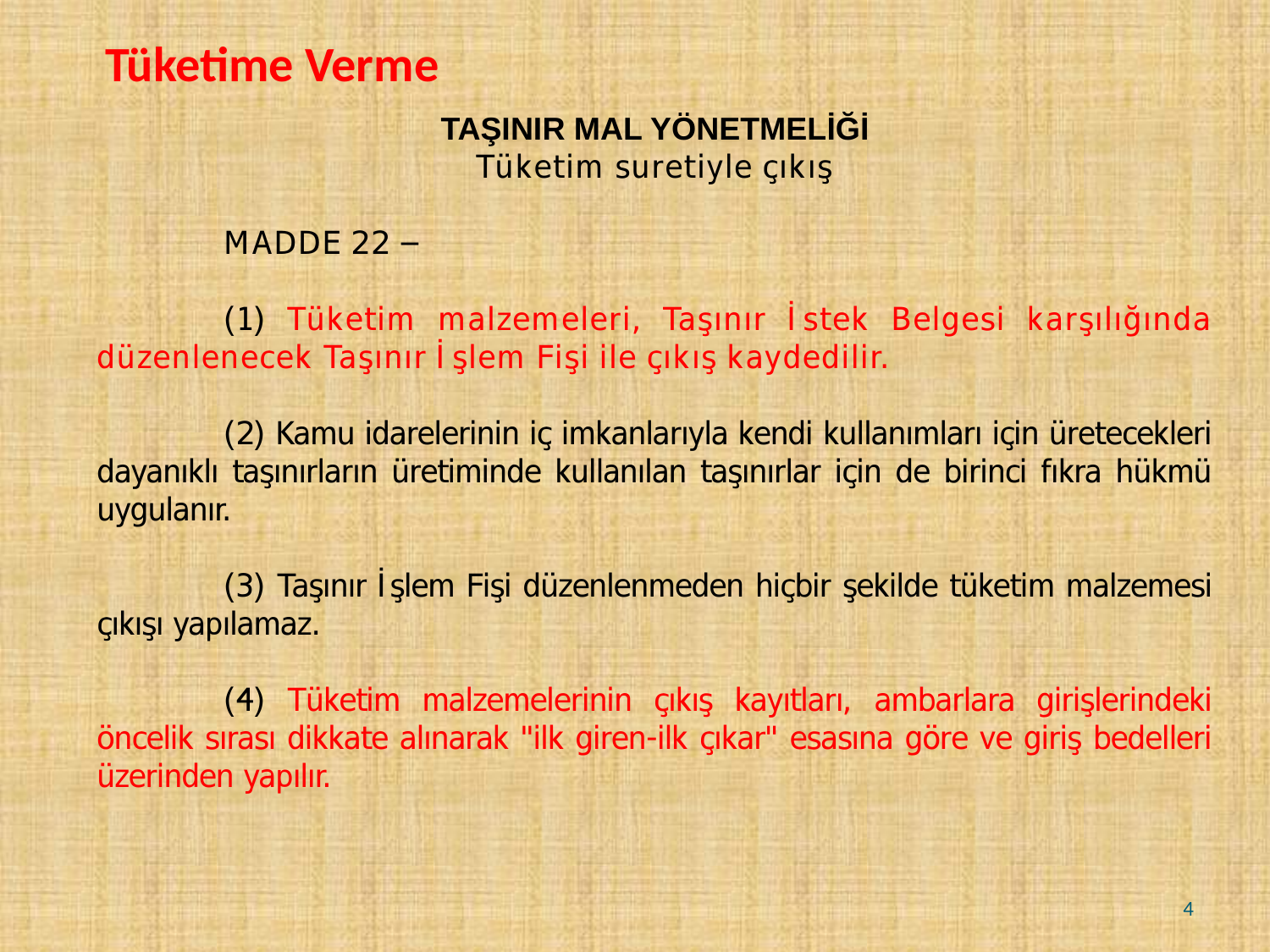

Tüketime Verme
TAŞINIR MAL YÖNETMELİĞİ
Tüketim suretiyle çıkış

	MADDE 22 –

	(1) Tüketim malzemeleri, Taşınır İstek Belgesi karşılığında düzenlenecek Taşınır İşlem Fişi ile çıkış kaydedilir.

	(2) Kamu idarelerinin iç imkanlarıyla kendi kullanımları için üretecekleri dayanıklı taşınırların üretiminde kullanılan taşınırlar için de birinci fıkra hükmü uygulanır.

	(3) Taşınır İşlem Fişi düzenlenmeden hiçbir şekilde tüketim malzemesi çıkışı yapılamaz.

	(4) Tüketim malzemelerinin çıkış kayıtları, ambarlara girişlerindeki öncelik sırası dikkate alınarak "ilk giren-ilk çıkar" esasına göre ve giriş bedelleri üzerinden yapılır.

4